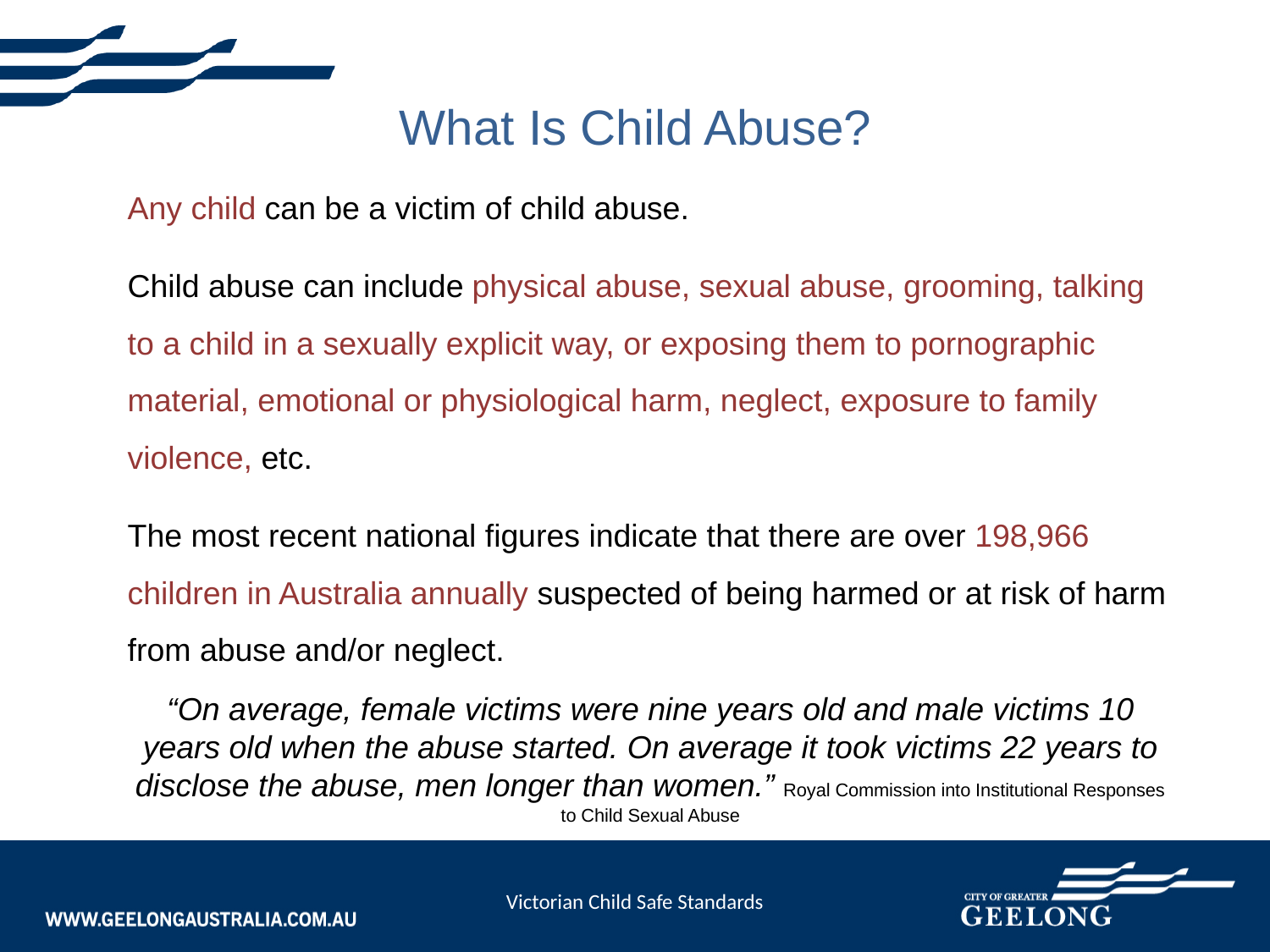

What Is Child Abuse?
Any child can be a victim of child abuse.
Child abuse can include physical abuse, sexual abuse, grooming, talking to a child in a sexually explicit way, or exposing them to pornographic material, emotional or physiological harm, neglect, exposure to family violence, etc.
The most recent national figures indicate that there are over 198,966 children in Australia annually suspected of being harmed or at risk of harm from abuse and/or neglect.
“On average, female victims were nine years old and male victims 10 years old when the abuse started. On average it took victims 22 years to disclose the abuse, men longer than women.” Royal Commission into Institutional Responses to Child Sexual Abuse
Victorian Child Safe Standards